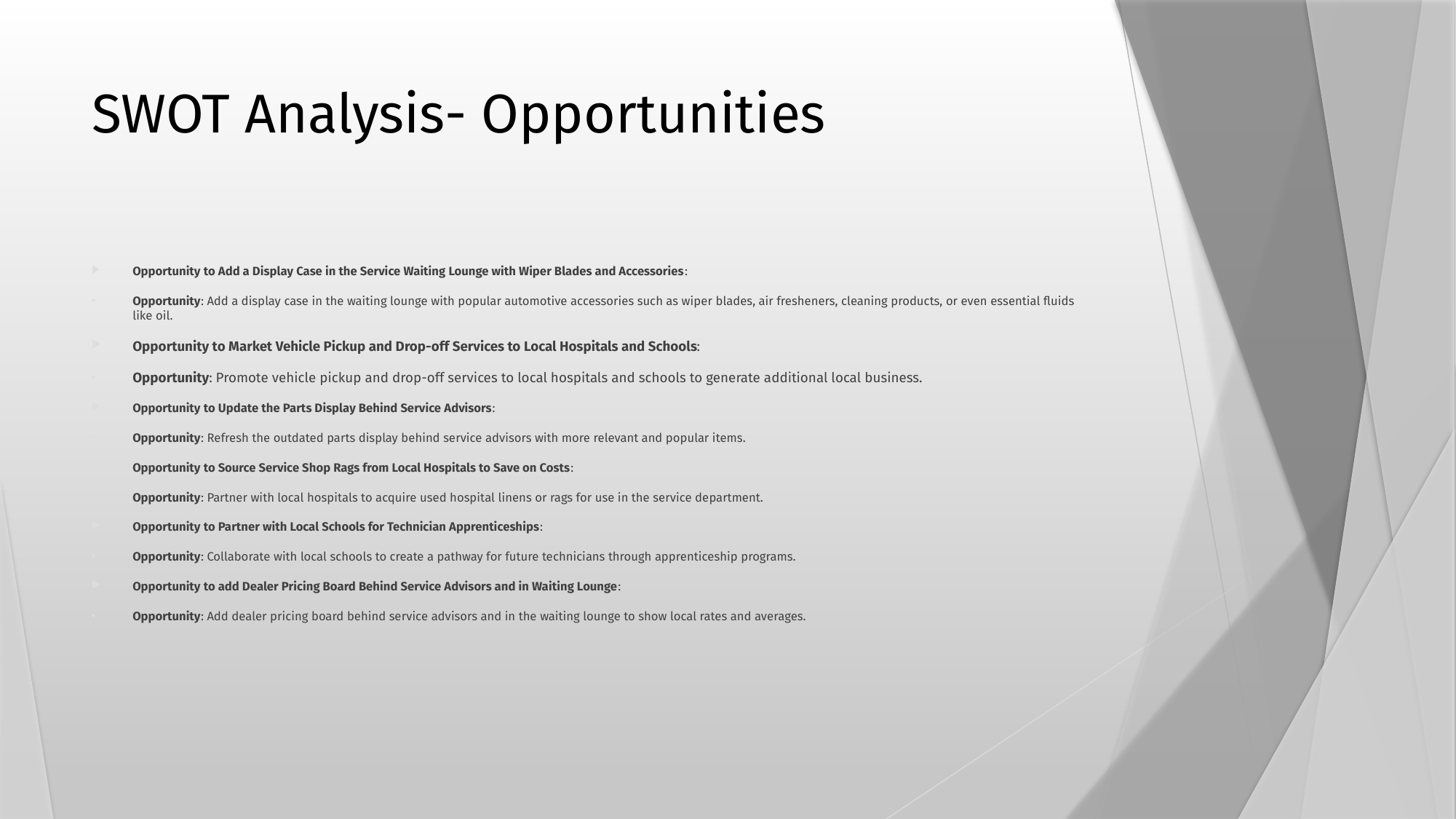

# SWOT Analysis- Opportunities
Opportunity to Add a Display Case in the Service Waiting Lounge with Wiper Blades and Accessories:
Opportunity: Add a display case in the waiting lounge with popular automotive accessories such as wiper blades, air fresheners, cleaning products, or even essential fluids like oil.
Opportunity to Market Vehicle Pickup and Drop-off Services to Local Hospitals and Schools:
Opportunity: Promote vehicle pickup and drop-off services to local hospitals and schools to generate additional local business.
Opportunity to Update the Parts Display Behind Service Advisors:
Opportunity: Refresh the outdated parts display behind service advisors with more relevant and popular items.
Opportunity to Source Service Shop Rags from Local Hospitals to Save on Costs:
Opportunity: Partner with local hospitals to acquire used hospital linens or rags for use in the service department.
Opportunity to Partner with Local Schools for Technician Apprenticeships:
Opportunity: Collaborate with local schools to create a pathway for future technicians through apprenticeship programs.
Opportunity to add Dealer Pricing Board Behind Service Advisors and in Waiting Lounge:
Opportunity: Add dealer pricing board behind service advisors and in the waiting lounge to show local rates and averages.